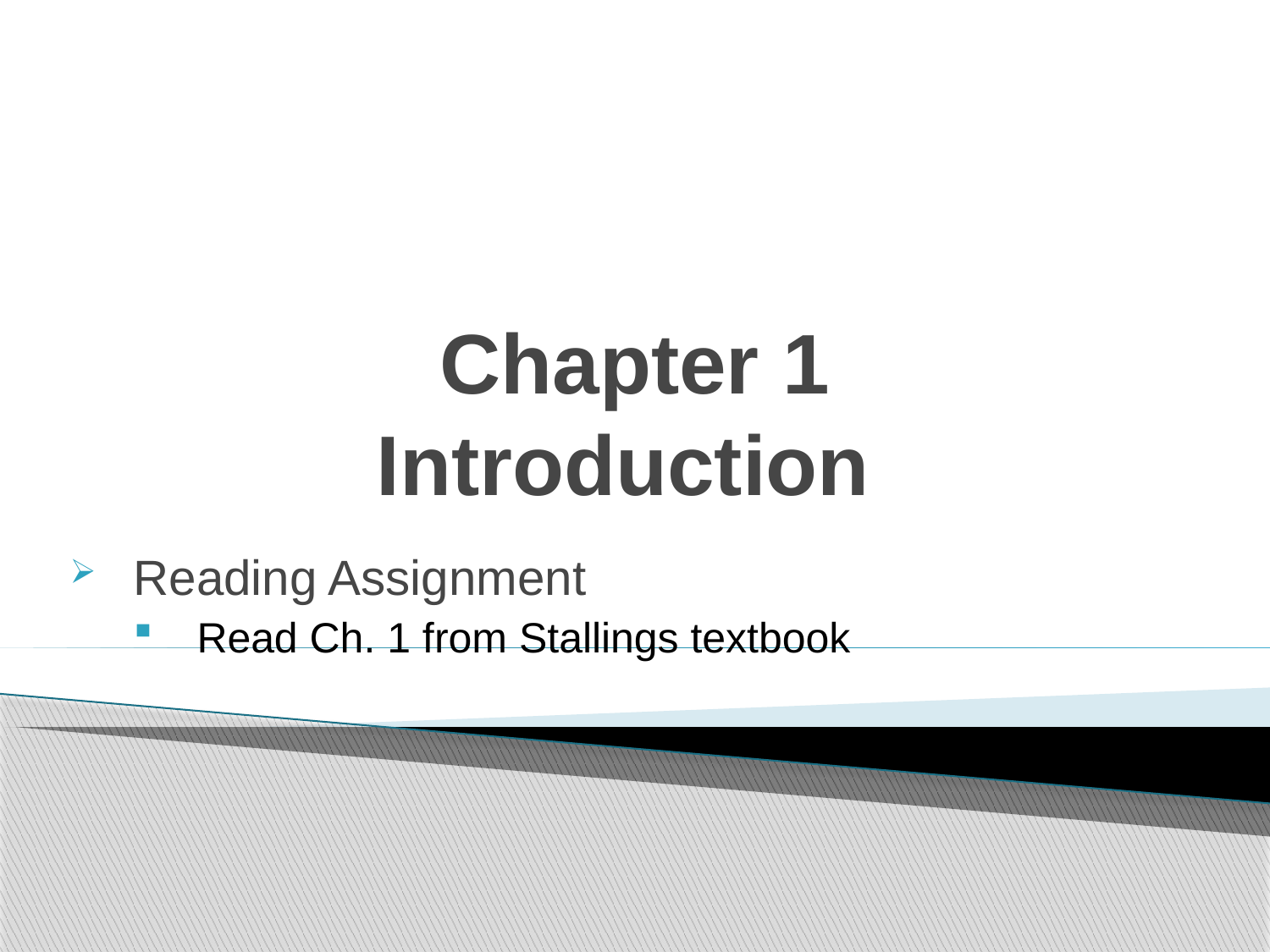

# Chapter 1 Introduction
Reading Assignment
Read Ch. 1 from Stallings textbook